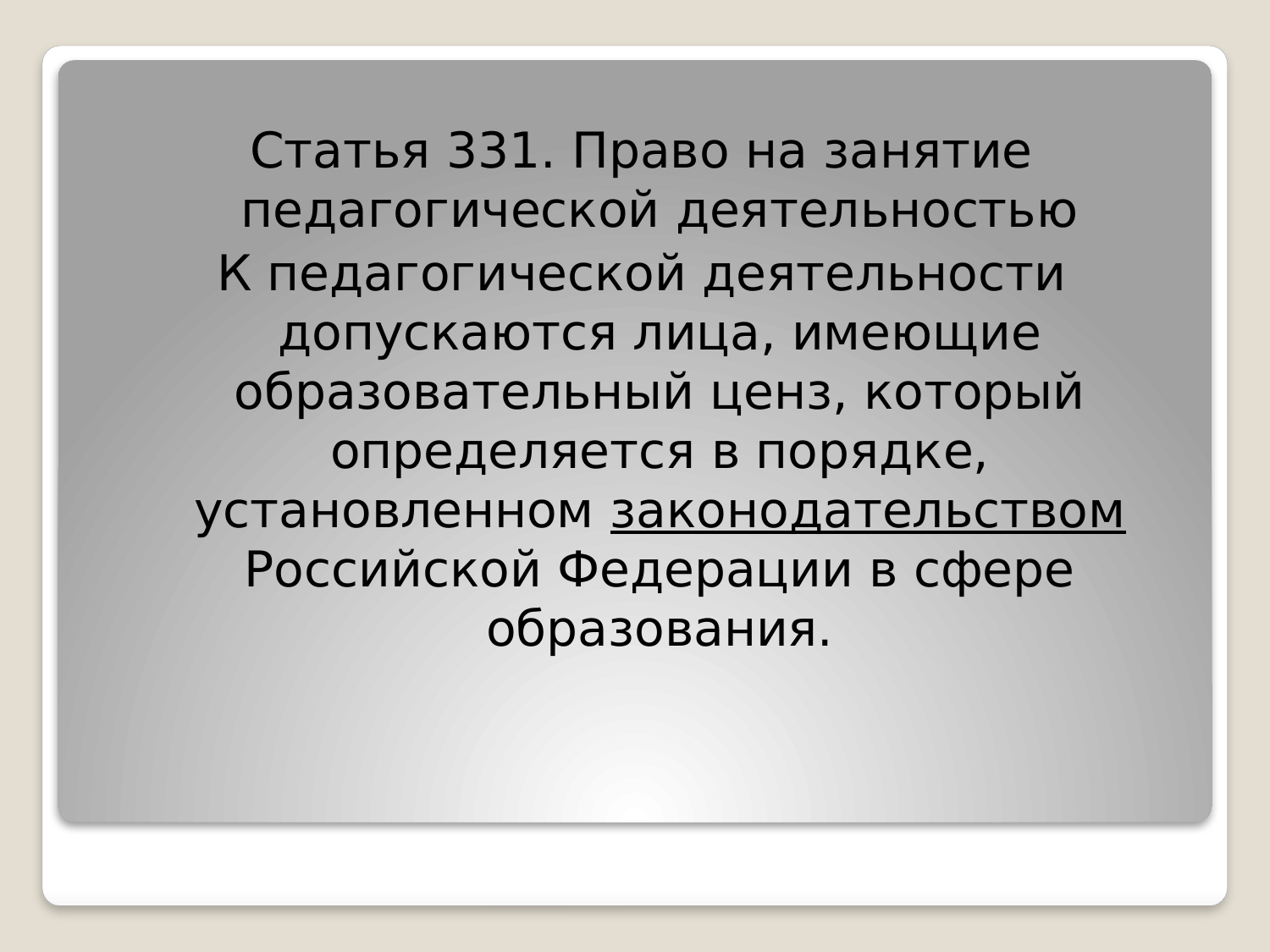

Статья 331. Право на занятие педагогической деятельностью
К педагогической деятельности допускаются лица, имеющие образовательный ценз, который определяется в порядке, установленном законодательством Российской Федерации в сфере образования.